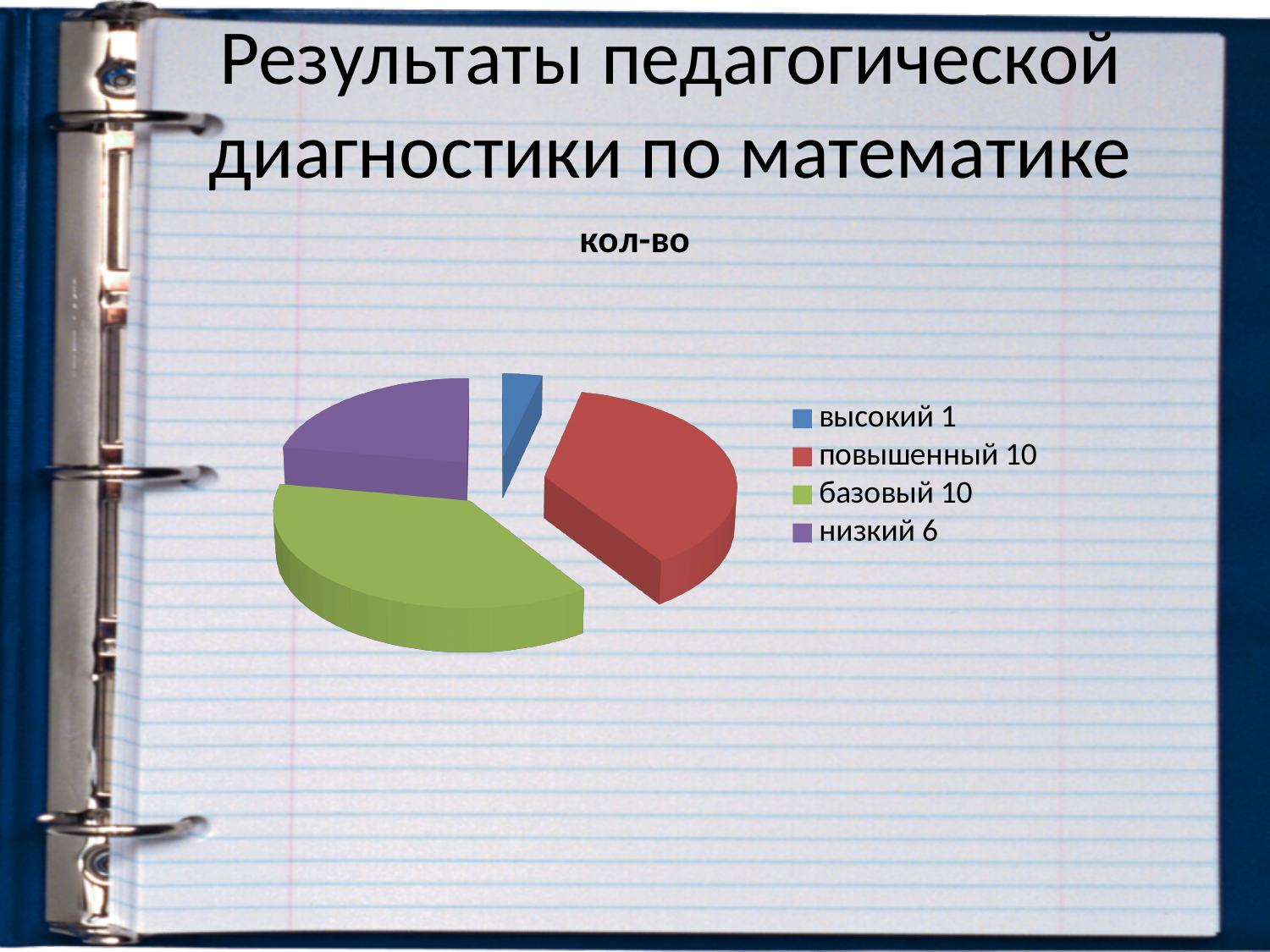

# Результаты педагогической диагностики по математике

[unsupported chart]